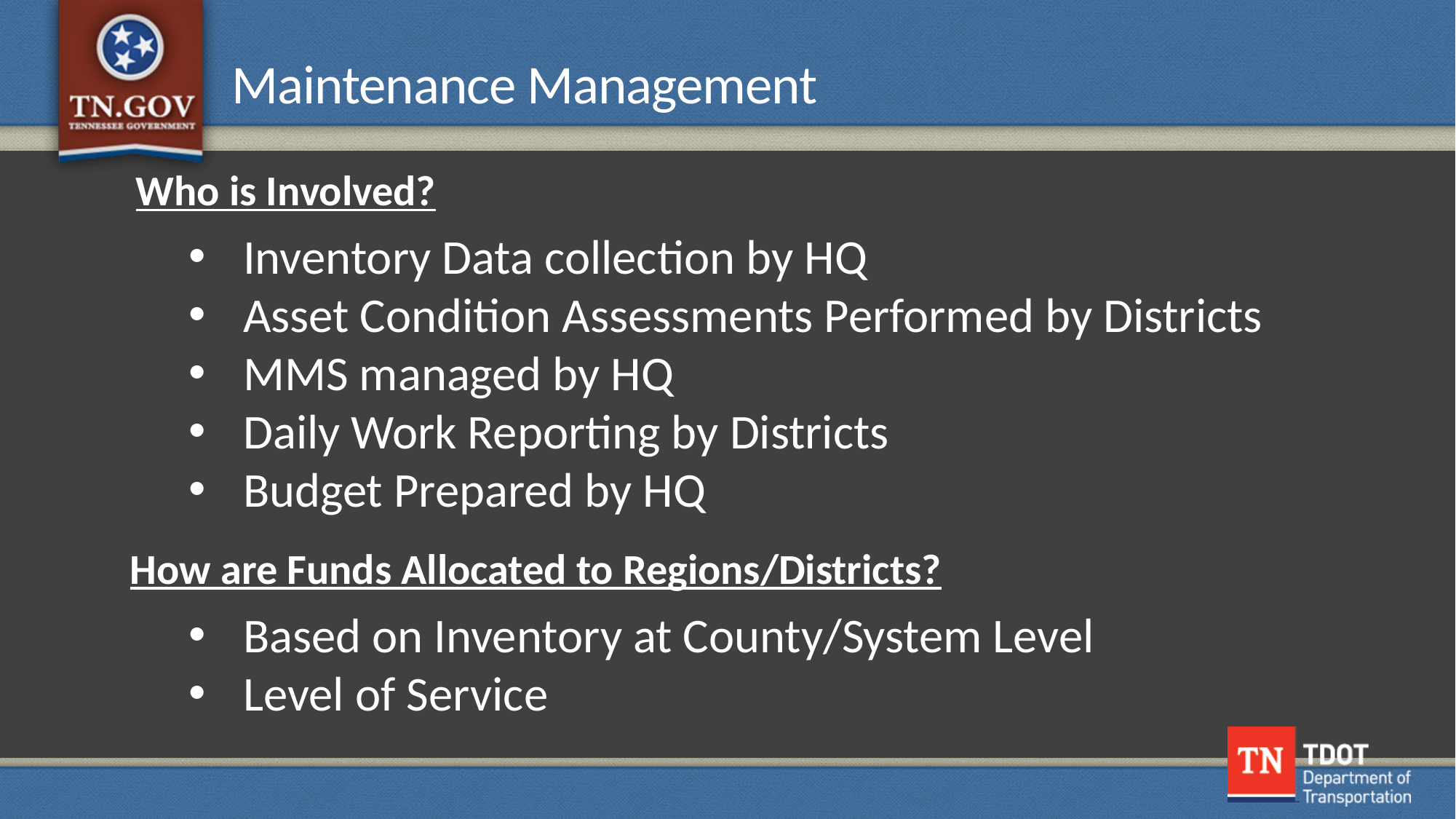

Maintenance Management
Who is Involved?
Inventory Data collection by HQ
Asset Condition Assessments Performed by Districts
MMS managed by HQ
Daily Work Reporting by Districts
Budget Prepared by HQ
How are Funds Allocated to Regions/Districts?
Based on Inventory at County/System Level
Level of Service